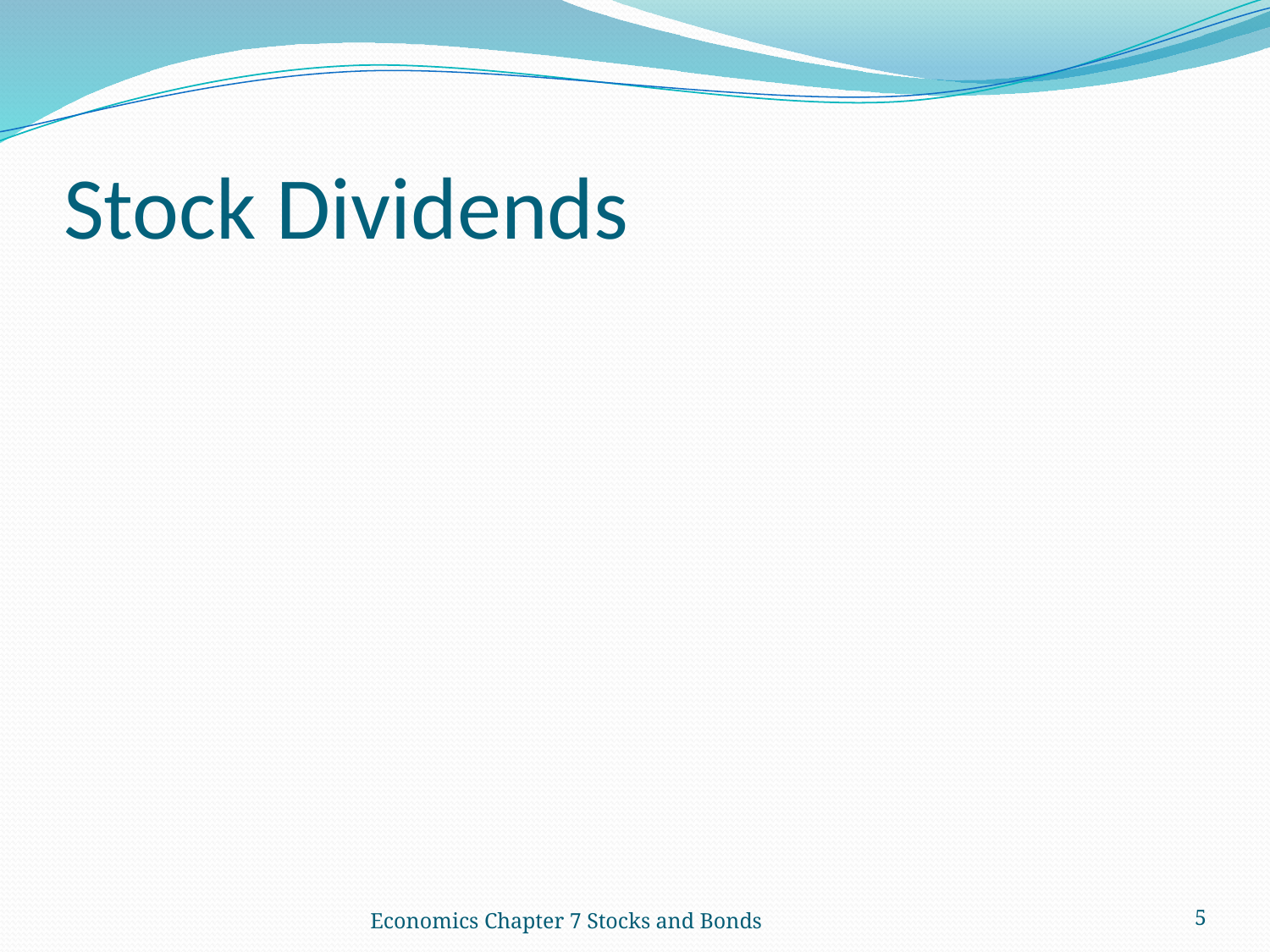

# Stock Dividends

Economics Chapter 7 Stocks and Bonds
5